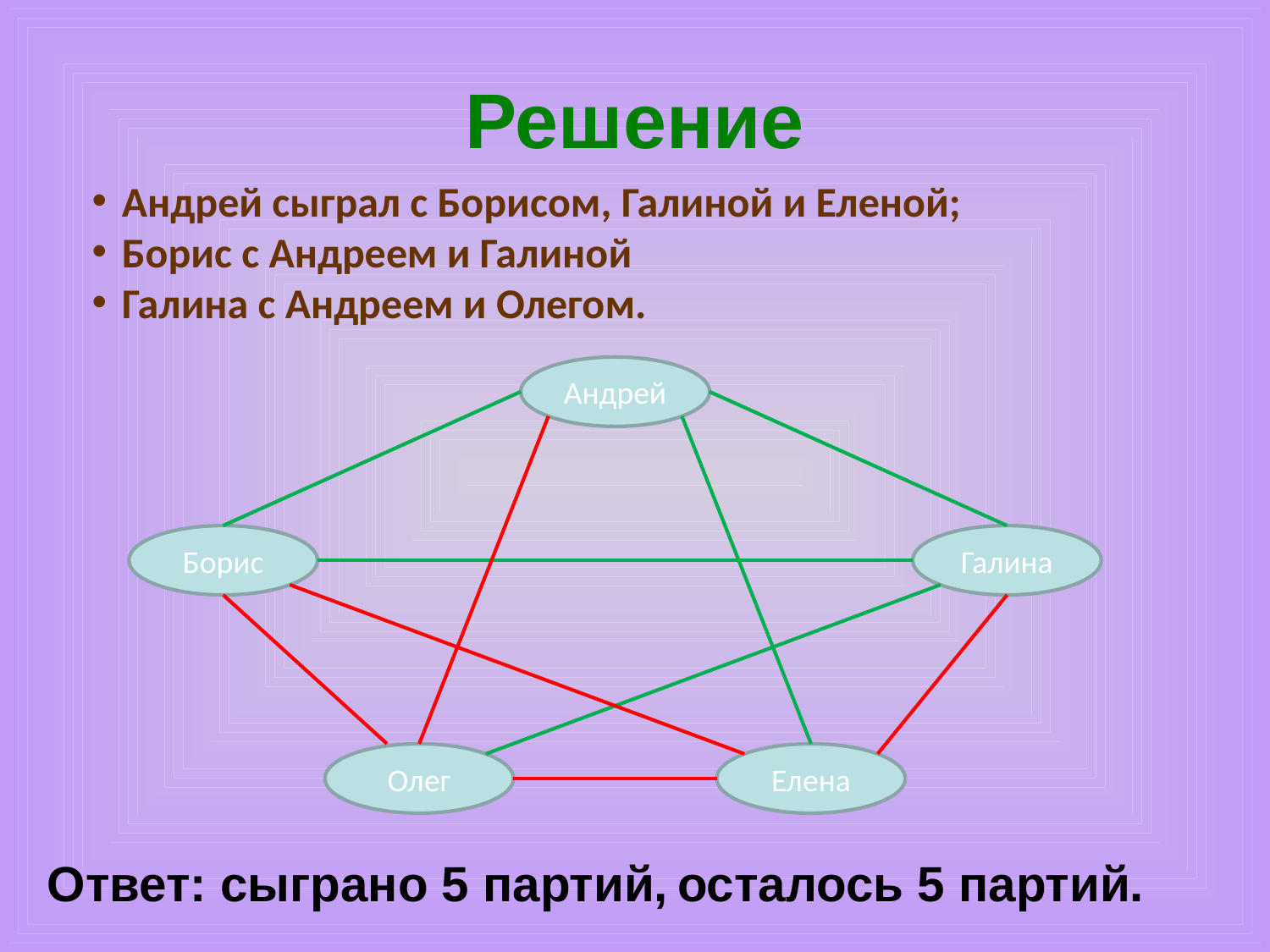

Решение
Андрей сыграл с Борисом, Галиной и Еленой;
Борис с Андреем и Галиной
Галина с Андреем и Олегом.
Андрей
Борис
Галина
Олег
Елена
Ответ: сыграно 5 партий,
осталось 5 партий.